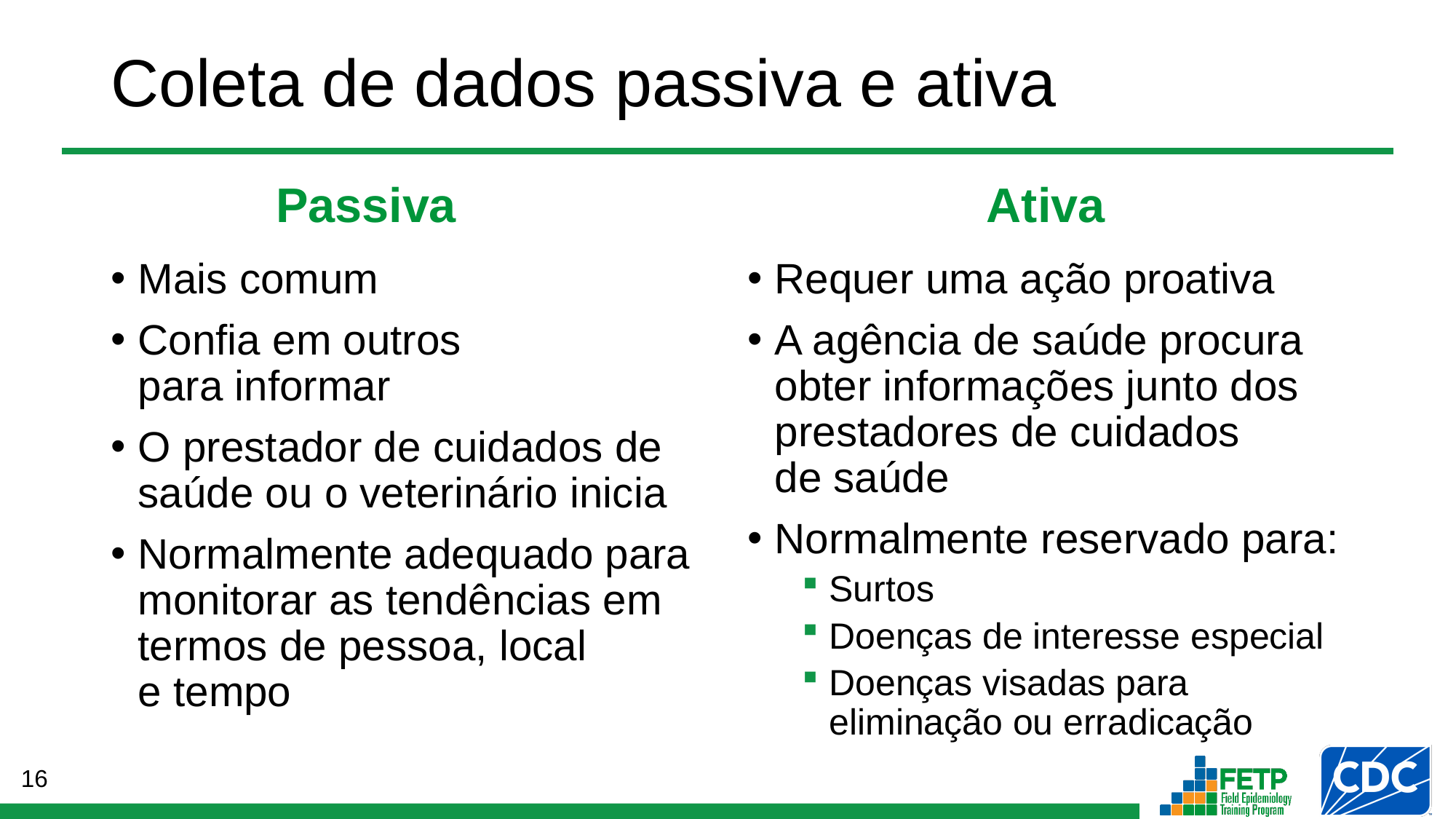

# Coleta de dados passiva e ativa
Passiva
Ativa
Mais comum
Confia em outros
para informar
O prestador de cuidados de saúde ou o veterinário inicia
Normalmente adequado para monitorar as tendências em termos de pessoa, local
e tempo

Requer uma ação proativa
A agência de saúde procura obter informações junto dos
prestadores de cuidados
de saúde
Normalmente reservado para:
Surtos
Doenças de interesse especial
Doenças visadas para eliminação ou erradicação